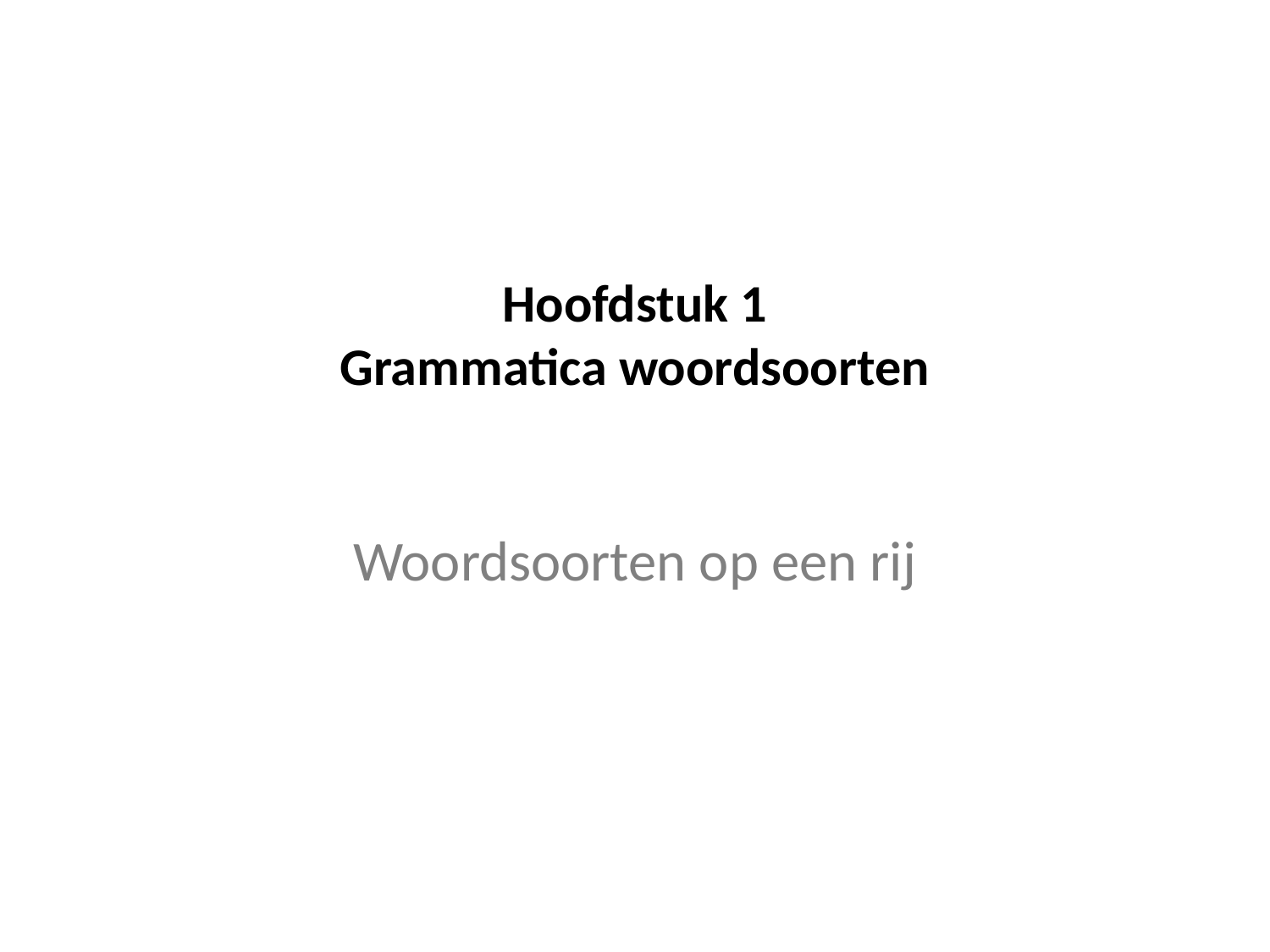

# Hoofdstuk 1 Grammatica woordsoorten
Woordsoorten op een rij